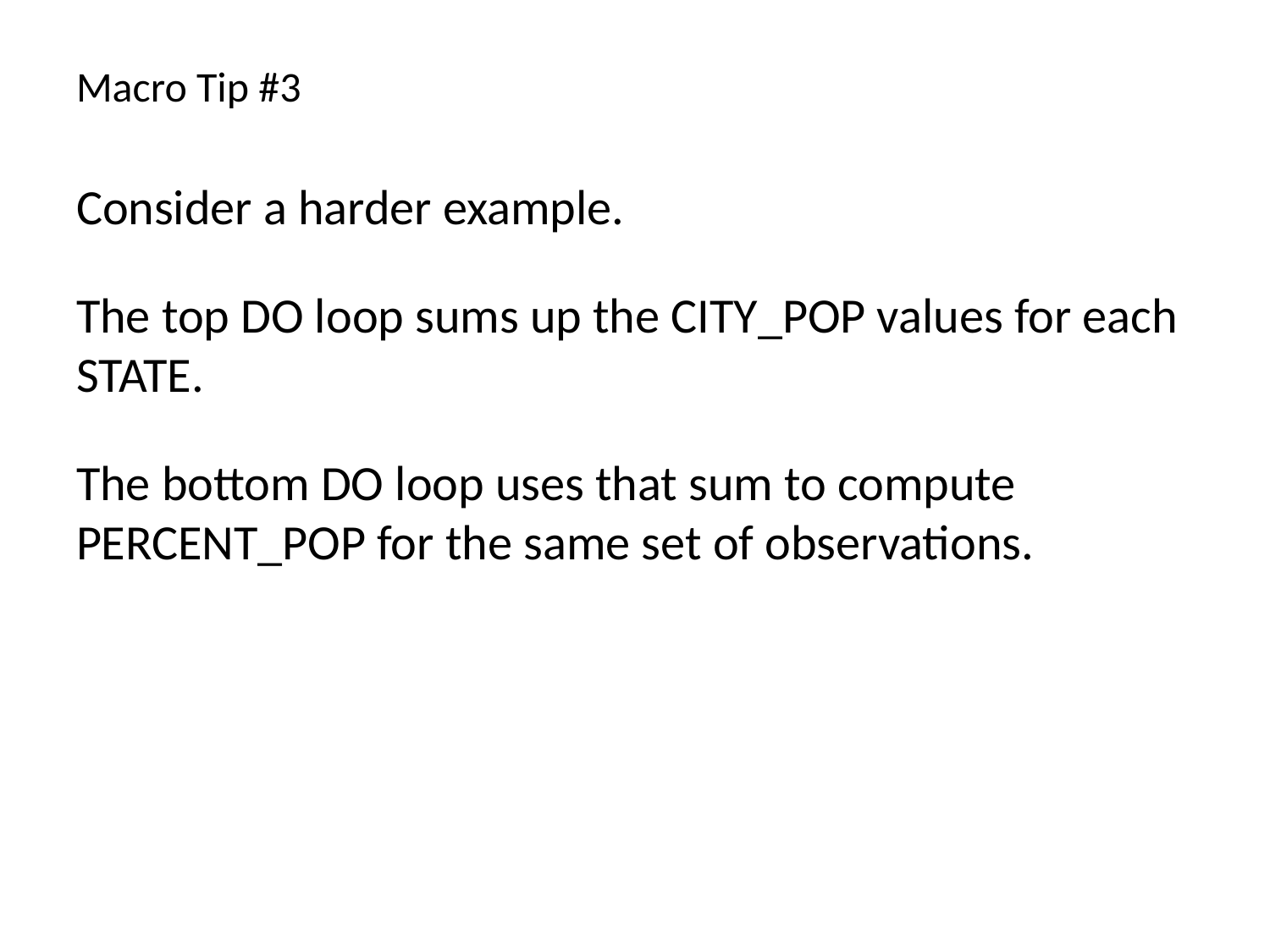

# Macro Tip #3
Consider a harder example.

The top DO loop sums up the CITY_POP values for each STATE.

The bottom DO loop uses that sum to compute PERCENT_POP for the same set of observations.